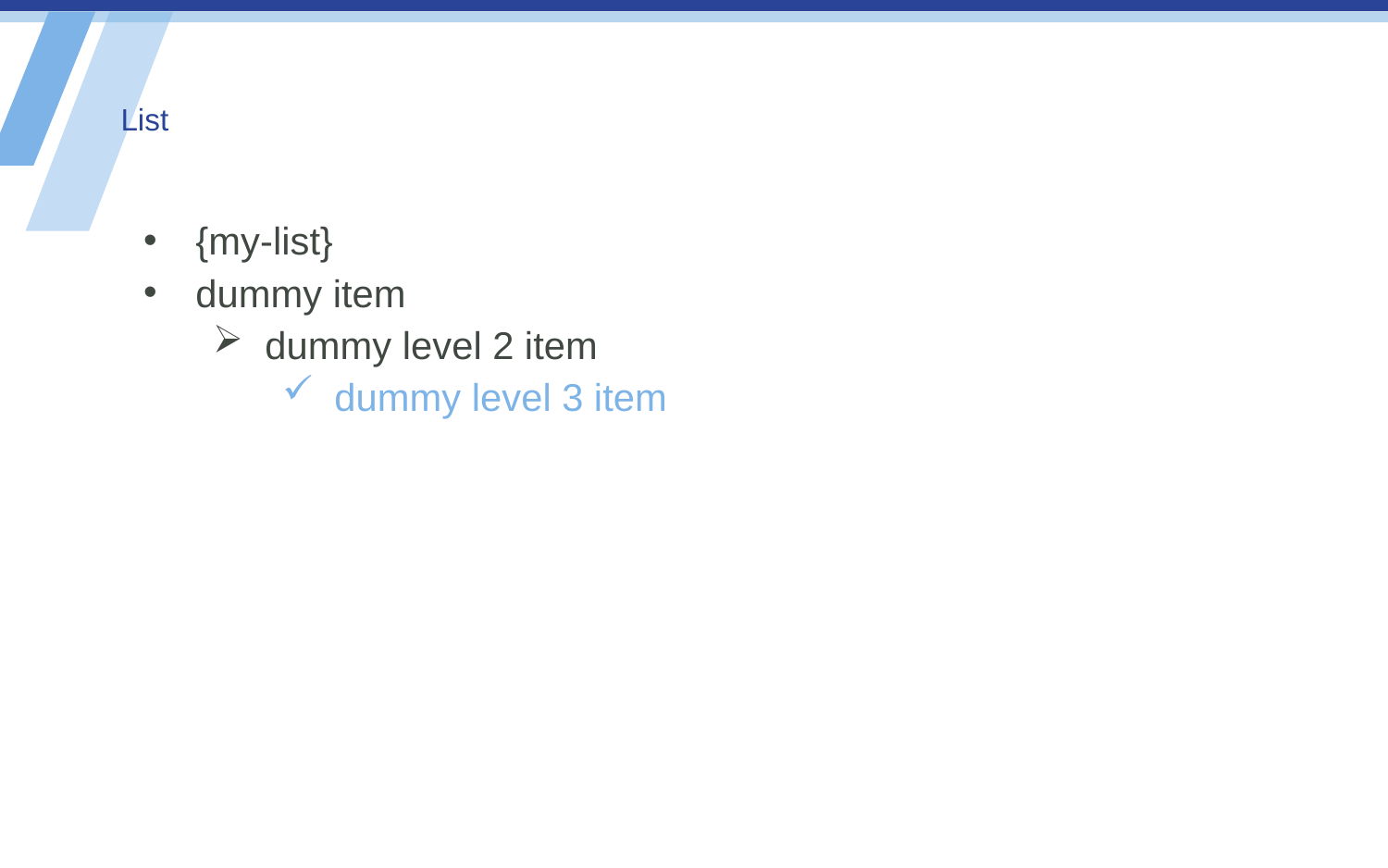

# List
{my-list}
dummy item
dummy level 2 item
dummy level 3 item